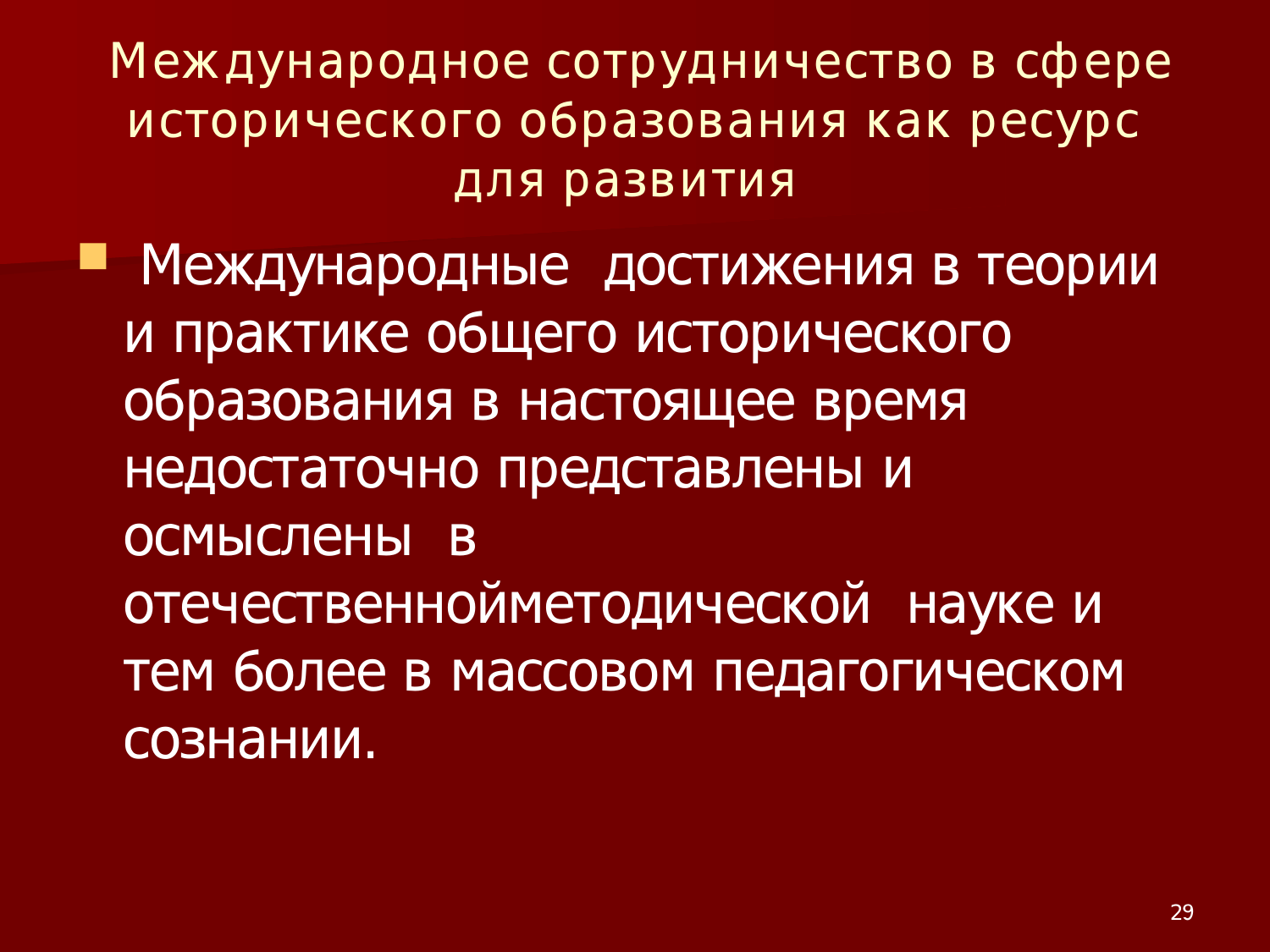

# Международное сотрудничество в сфере исторического образования как ресурс для развития
 Международные  достижения в теории и практике общего исторического образования в настоящее время недостаточно представлены и осмыслены  в отечественнойметодической  науке и тем более в массовом педагогическом сознании.
29